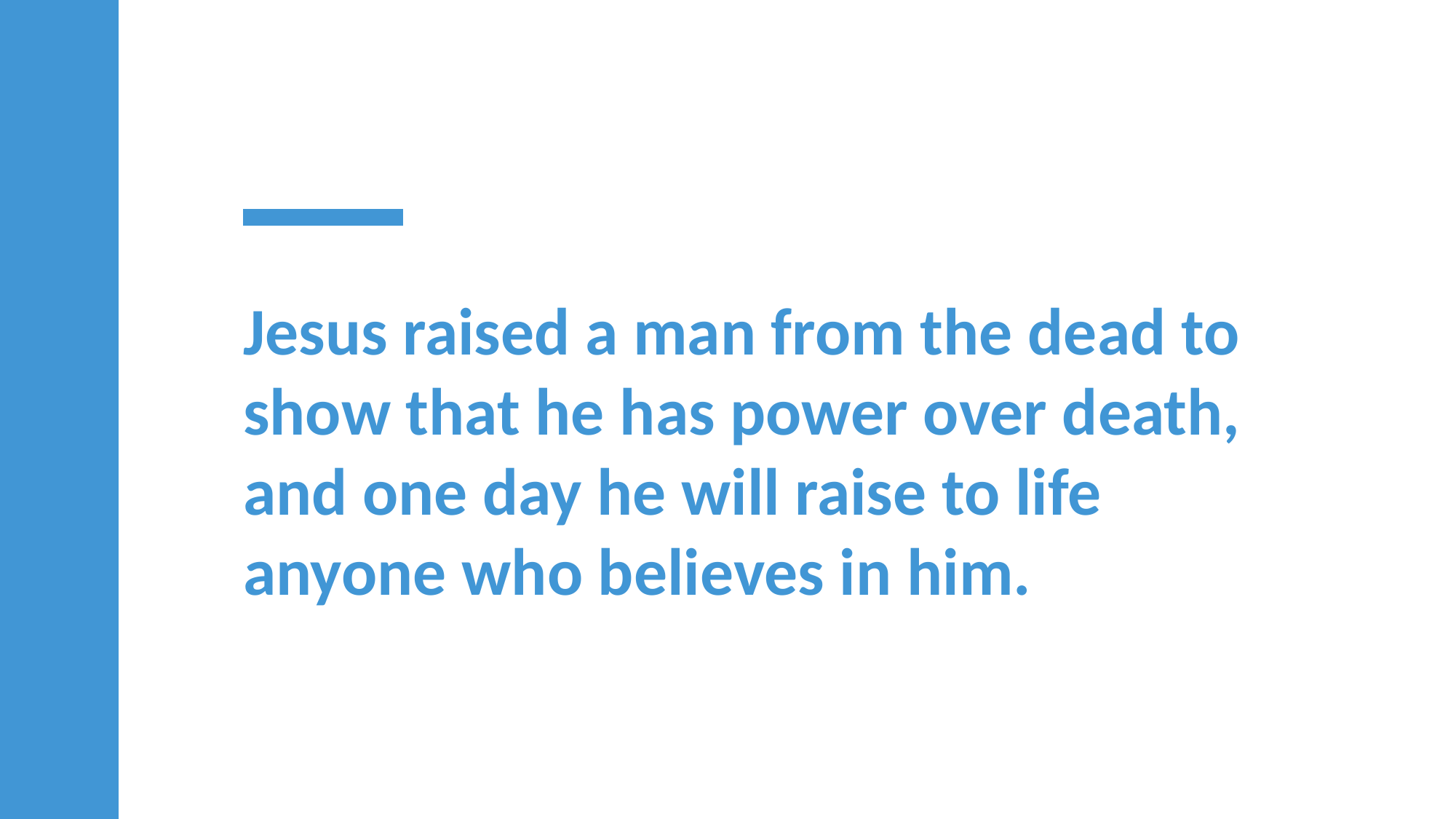

Jesus raised a man from the dead to show that he has power over death, and one day he will raise to life anyone who believes in him.